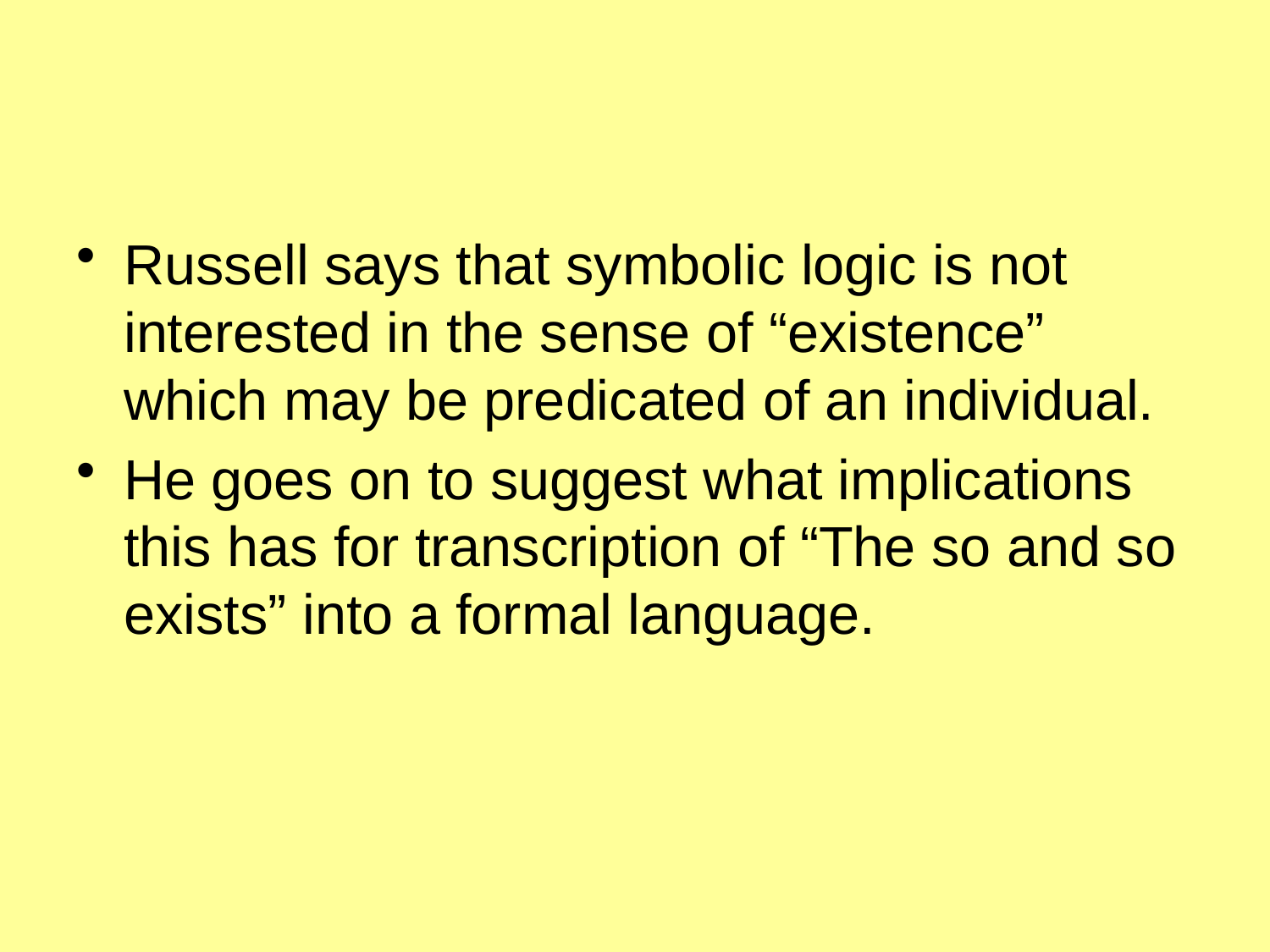

Russell says that symbolic logic is not interested in the sense of “existence” which may be predicated of an individual.
He goes on to suggest what implications this has for transcription of “The so and so exists” into a formal language.